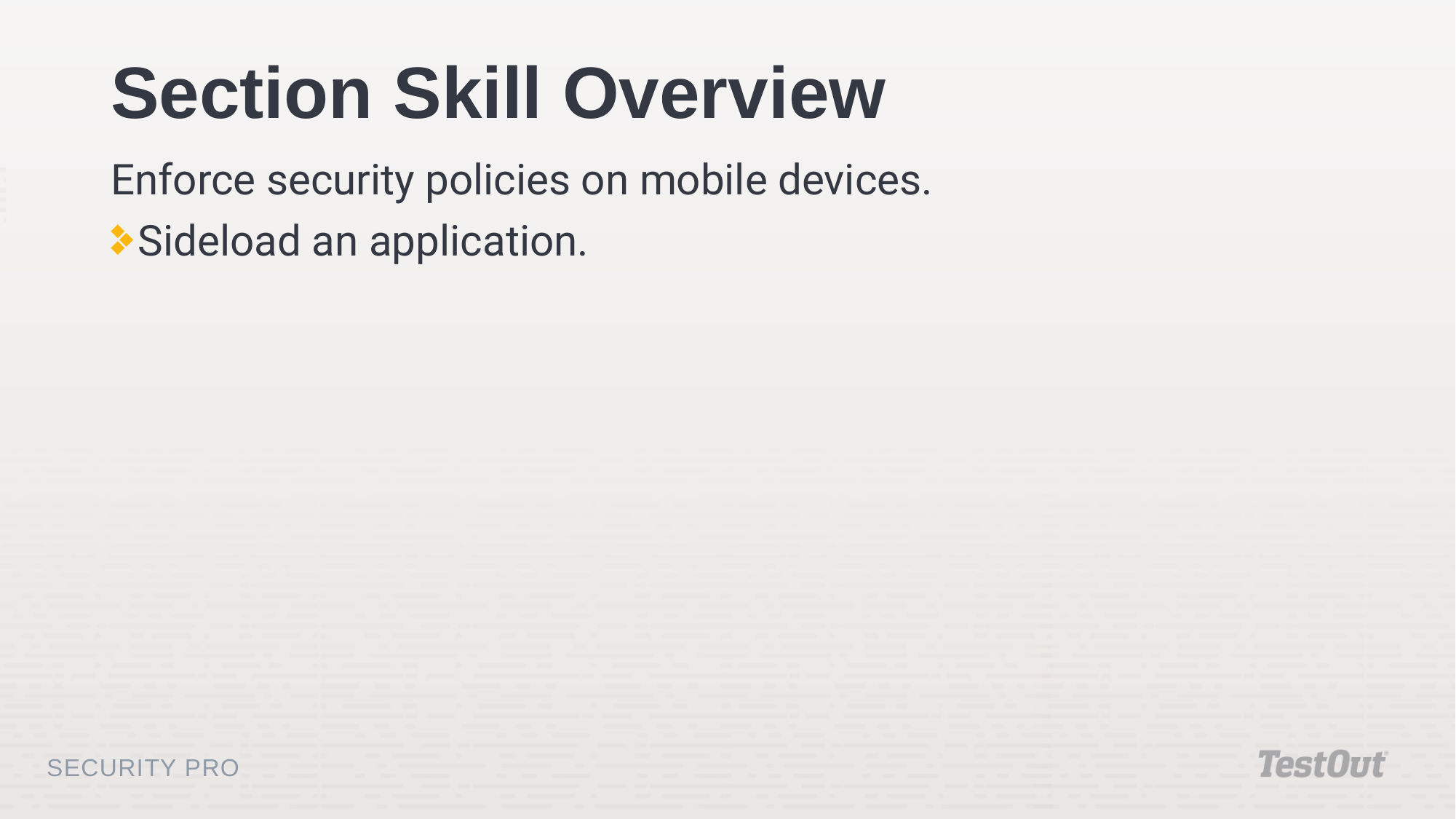

# Section Skill Overview
Enforce security policies on mobile devices.
Sideload an application.
Security Pro